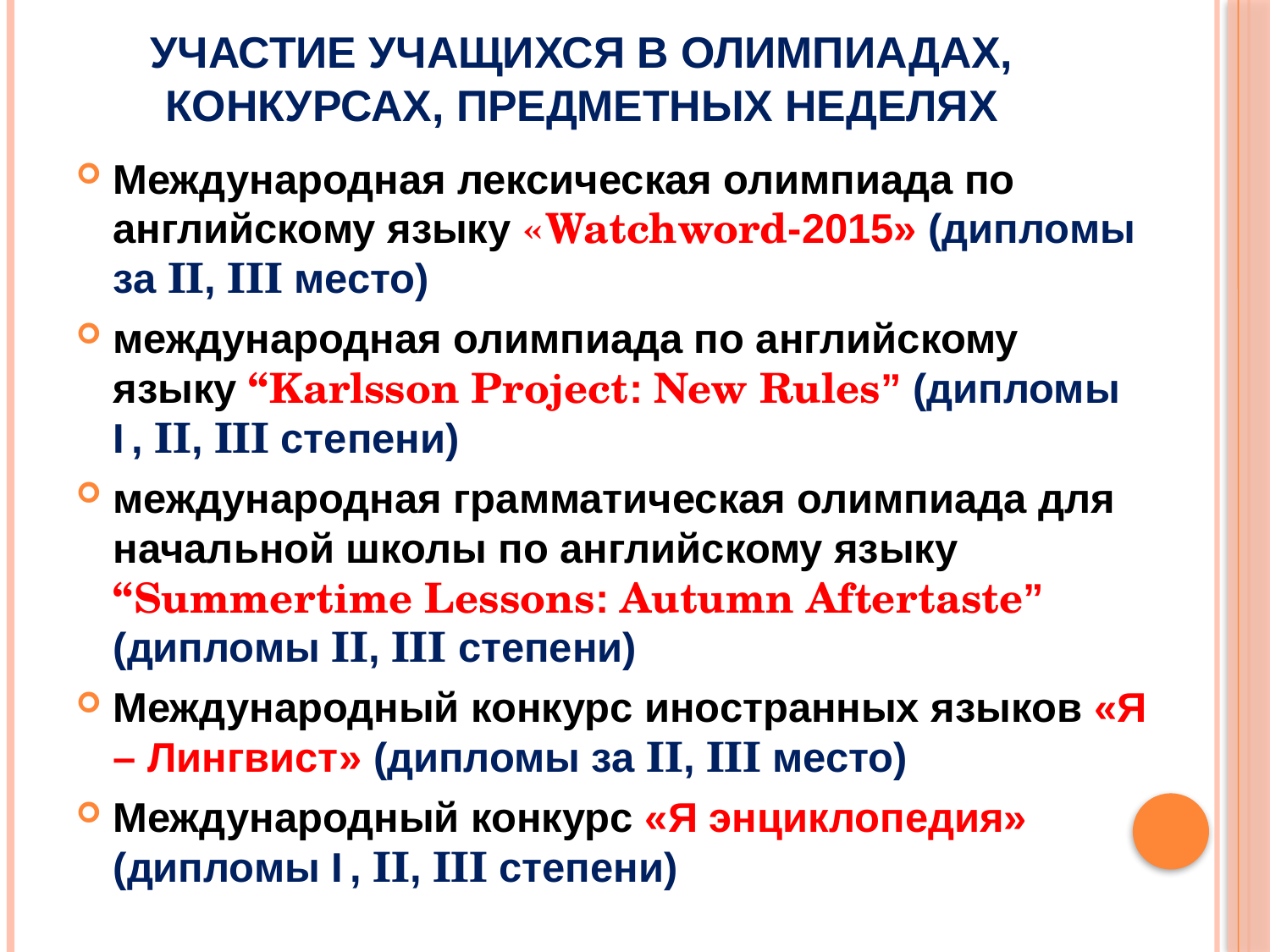

# участие учащихся в олимпиадах, конкурсах, предметных неделях
Международная лексическая олимпиада по английскому языку «Watchword-2015» (дипломы за II, III место)
международная олимпиада по английскому языку “Karlsson Project: New Rules” (дипломы I, II, III степени)
международная грамматическая олимпиада для начальной школы по английскому языку “Summertime Lessons: Autumn Aftertaste” (дипломы II, III степени)
Международный конкурс иностранных языков «Я – Лингвист» (дипломы за II, III место)
Международный конкурс «Я энциклопедия» (дипломы I, II, III степени)